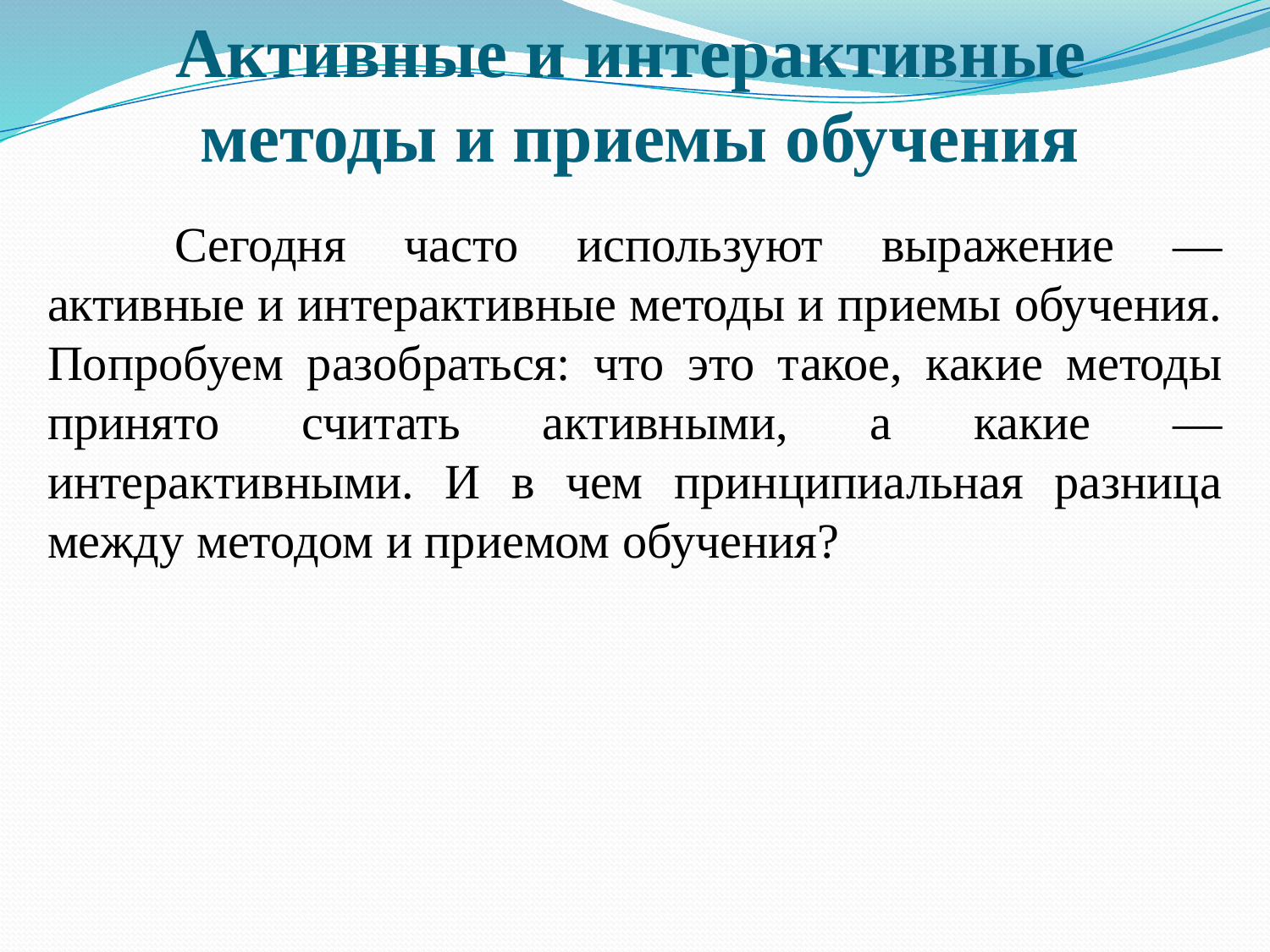

# Активные и интерактивные методы и приемы обучения
	Сегодня часто используют выражение — активные и интерактивные методы и приемы обучения. Попробуем разобраться: что это такое, какие методы принято считать активными, а какие — интерактивными. И в чем принципиальная разница между методом и приемом обучения?